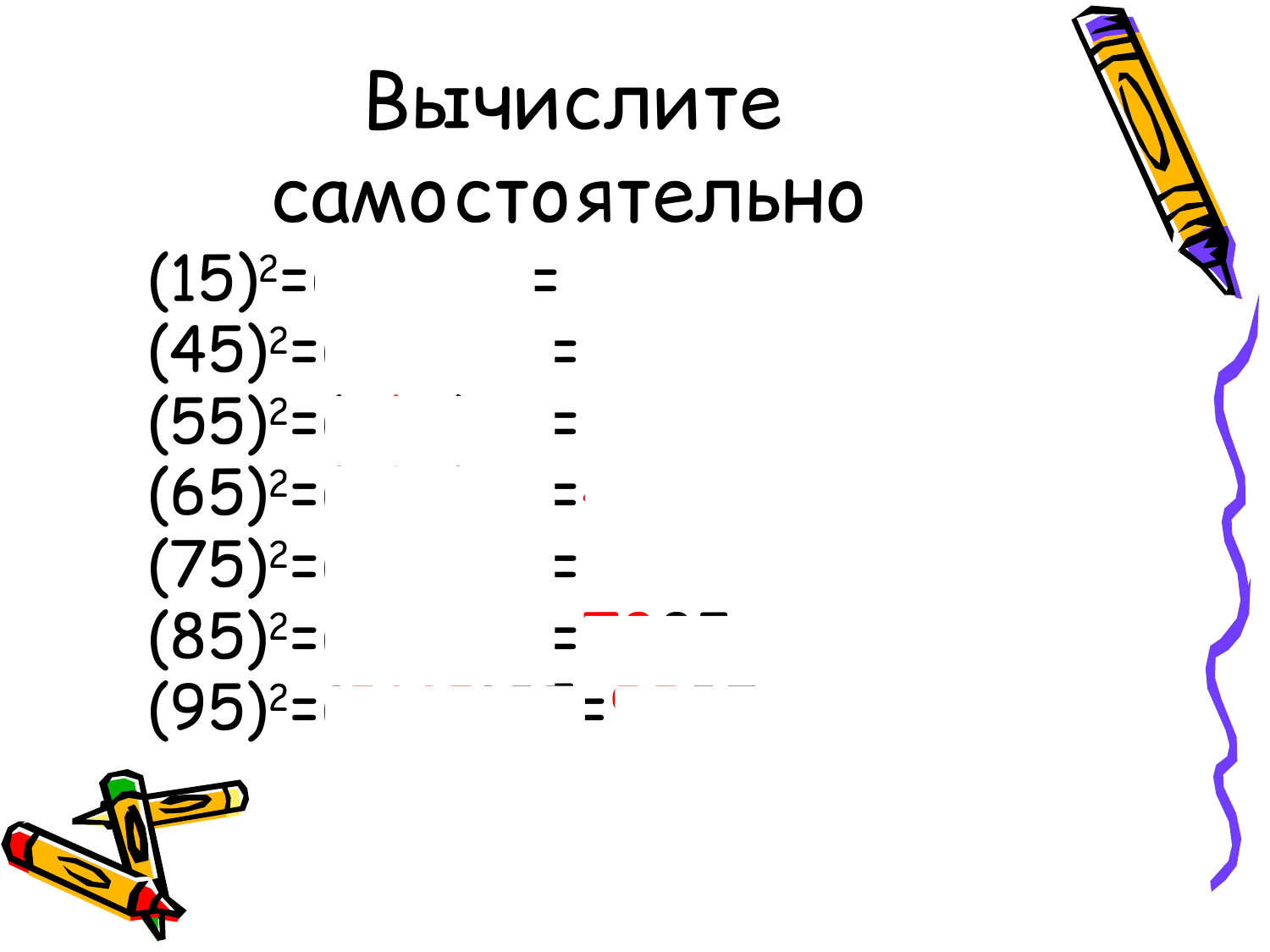

# Вычислите самостоятельно
(15)2=(1*2)25=225
(45)2=(4*5)25=2025
(55)2=(5*6)25=3025
(65)2=(6*7)25=4225
(75)2=(7*8)25=5625
(85)2=(8*9)25=7225
(95)2=(9*10)25=9025